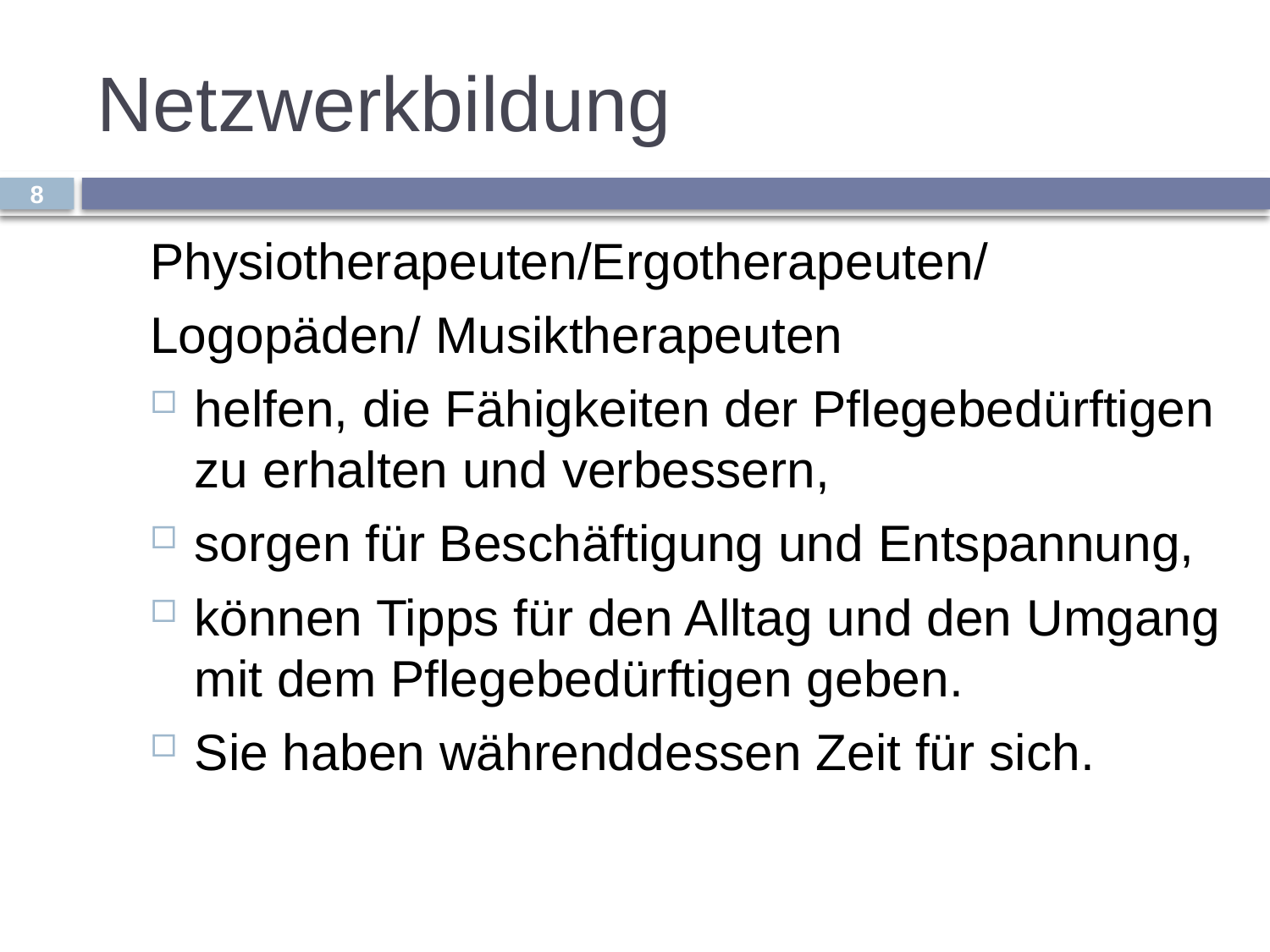

# Netzwerkbildung
8
Physiotherapeuten/Ergotherapeuten/
Logopäden/ Musiktherapeuten
helfen, die Fähigkeiten der Pflegebedürftigen zu erhalten und verbessern,
sorgen für Beschäftigung und Entspannung,
können Tipps für den Alltag und den Umgang mit dem Pflegebedürftigen geben.
Sie haben währenddessen Zeit für sich.